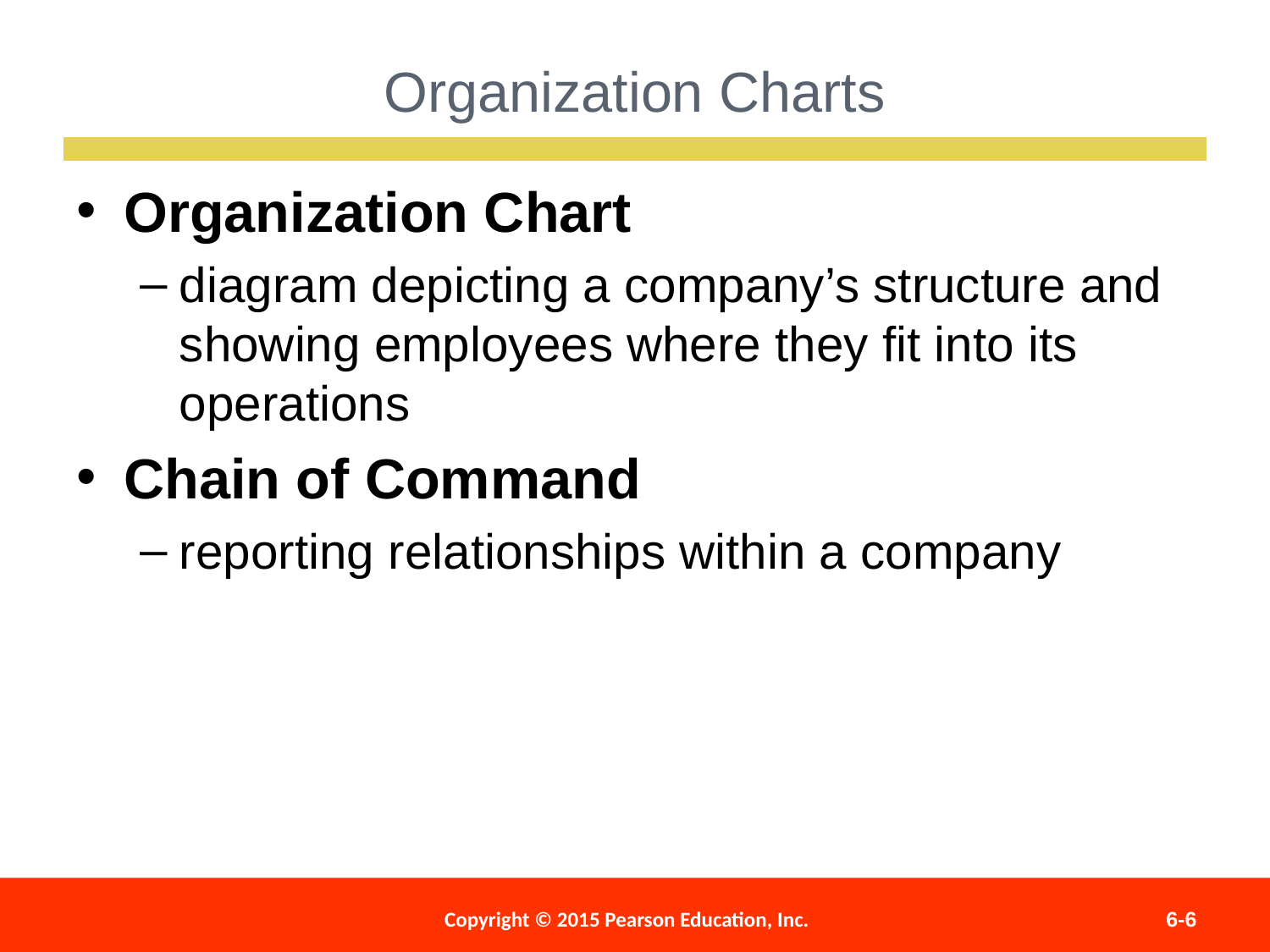

Organization Charts
Organization Chart
diagram depicting a company’s structure and showing employees where they fit into its operations
Chain of Command
reporting relationships within a company